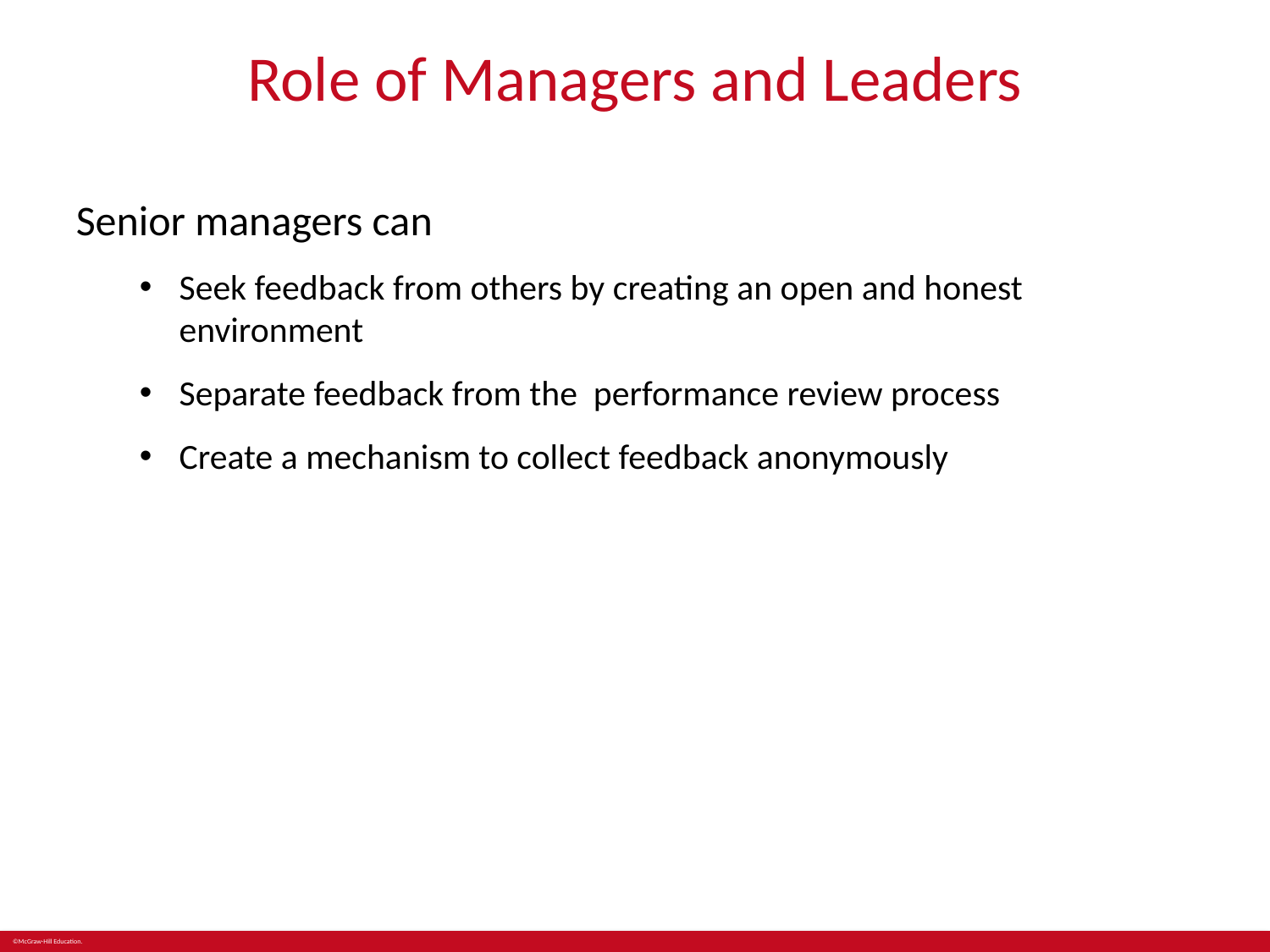

# Role of Managers and Leaders
Senior managers can
Seek feedback from others by creating an open and honest environment
Separate feedback from the  performance review process
Create a mechanism to collect feedback anonymously